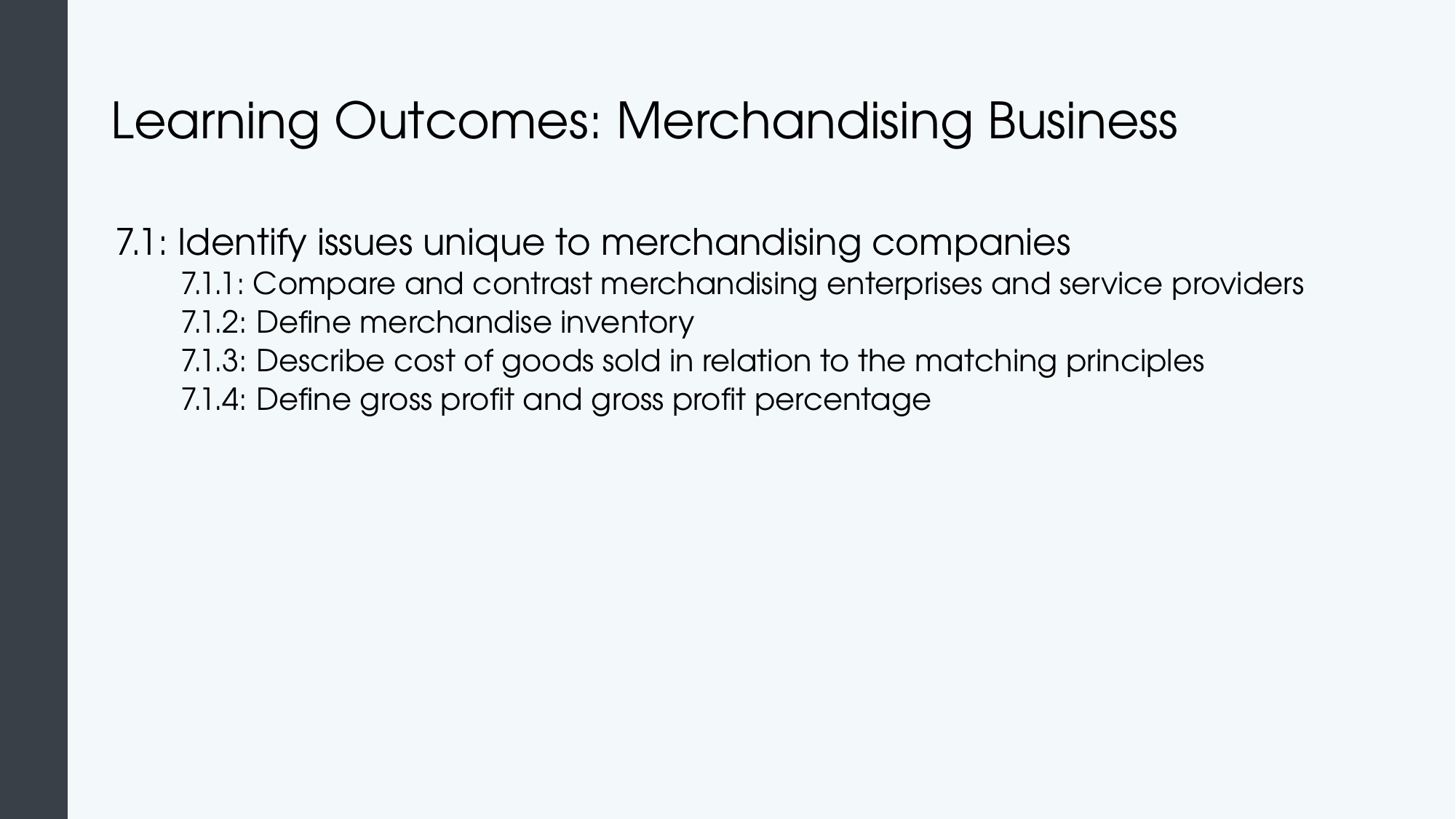

# Learning Outcomes: Merchandising Business
7.1: Identify issues unique to merchandising companies
7.1.1: Compare and contrast merchandising enterprises and service providers
7.1.2: Define merchandise inventory
7.1.3: Describe cost of goods sold in relation to the matching principles
7.1.4: Define gross profit and gross profit percentage